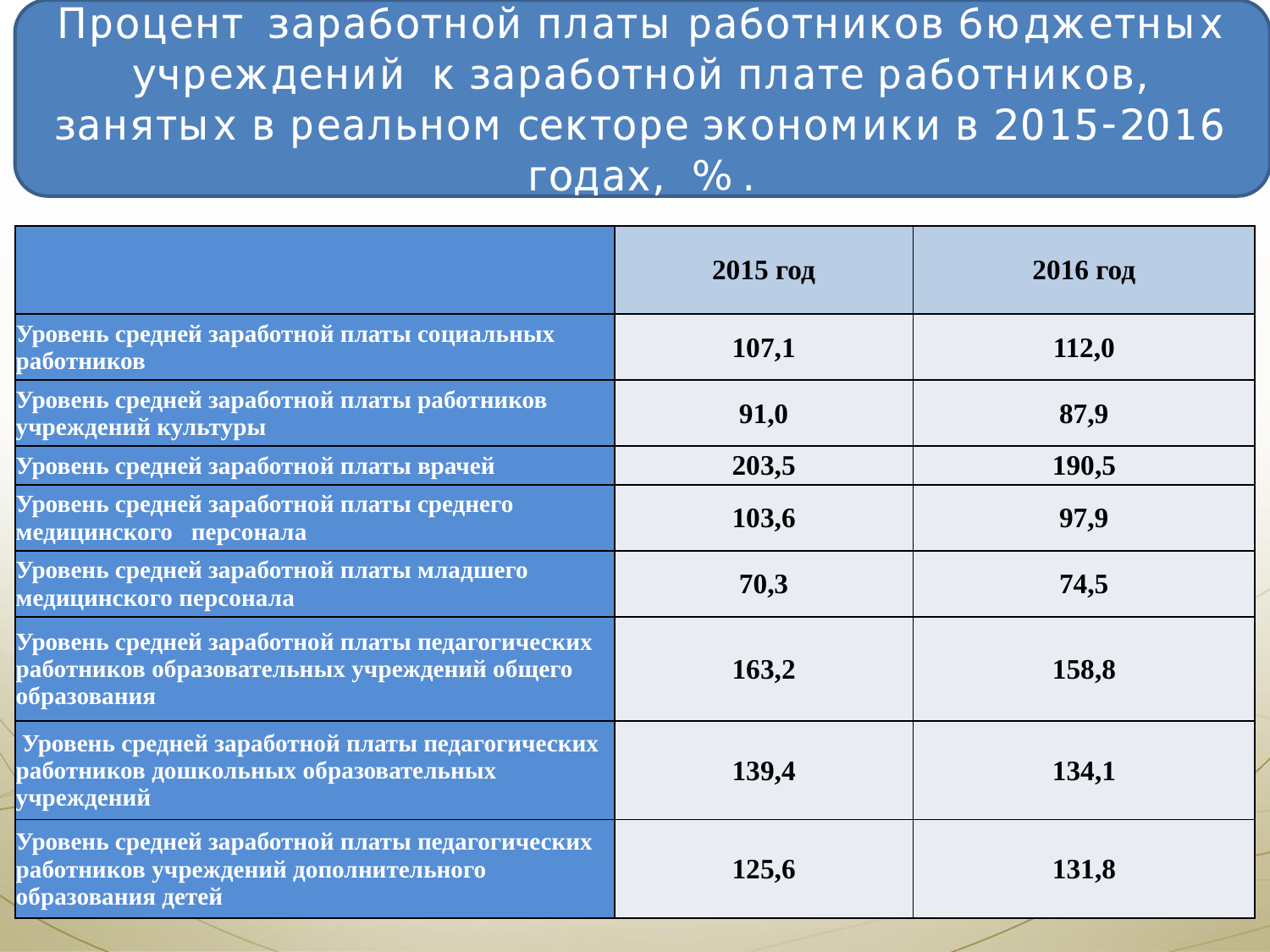

Процент  заработной платы работников бюджетных учреждений  к заработной плате работников, занятых в реальном секторе экономики в 2015-2016 годах,  %.
|  | 2015 год | 2016 год |
| --- | --- | --- |
| Уровень средней заработной платы социальных работников | 107,1 | 112,0 |
| Уровень средней заработной платы работников учреждений культуры | 91,0 | 87,9 |
| Уровень средней заработной платы врачей | 203,5 | 190,5 |
| Уровень средней заработной платы среднего медицинского персонала | 103,6 | 97,9 |
| Уровень средней заработной платы младшего медицинского персонала | 70,3 | 74,5 |
| Уровень средней заработной платы педагогических работников образовательных учреждений общего образования | 163,2 | 158,8 |
| Уровень средней заработной платы педагогических работников дошкольных образовательных учреждений | 139,4 | 134,1 |
| Уровень средней заработной платы педагогических работников учреждений дополнительного образования детей | 125,6 | 131,8 |
13